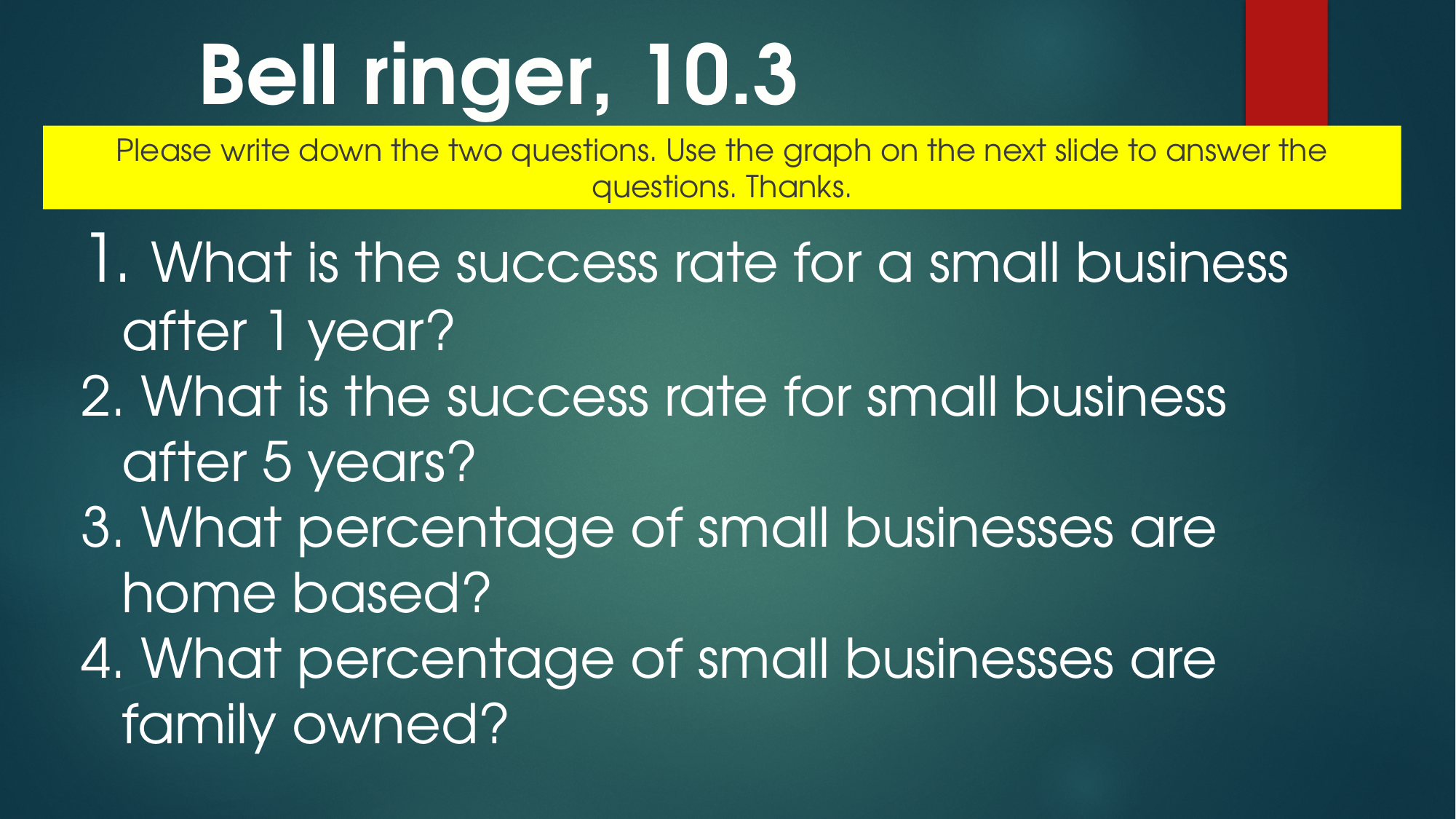

Bell ringer, 10.3
Please write down the two questions. Use the graph on the next slide to answer the questions. Thanks.
 What is the success rate for a small business after 1 year?
 What is the success rate for small business after 5 years?
 What percentage of small businesses are home based?
 What percentage of small businesses are family owned?